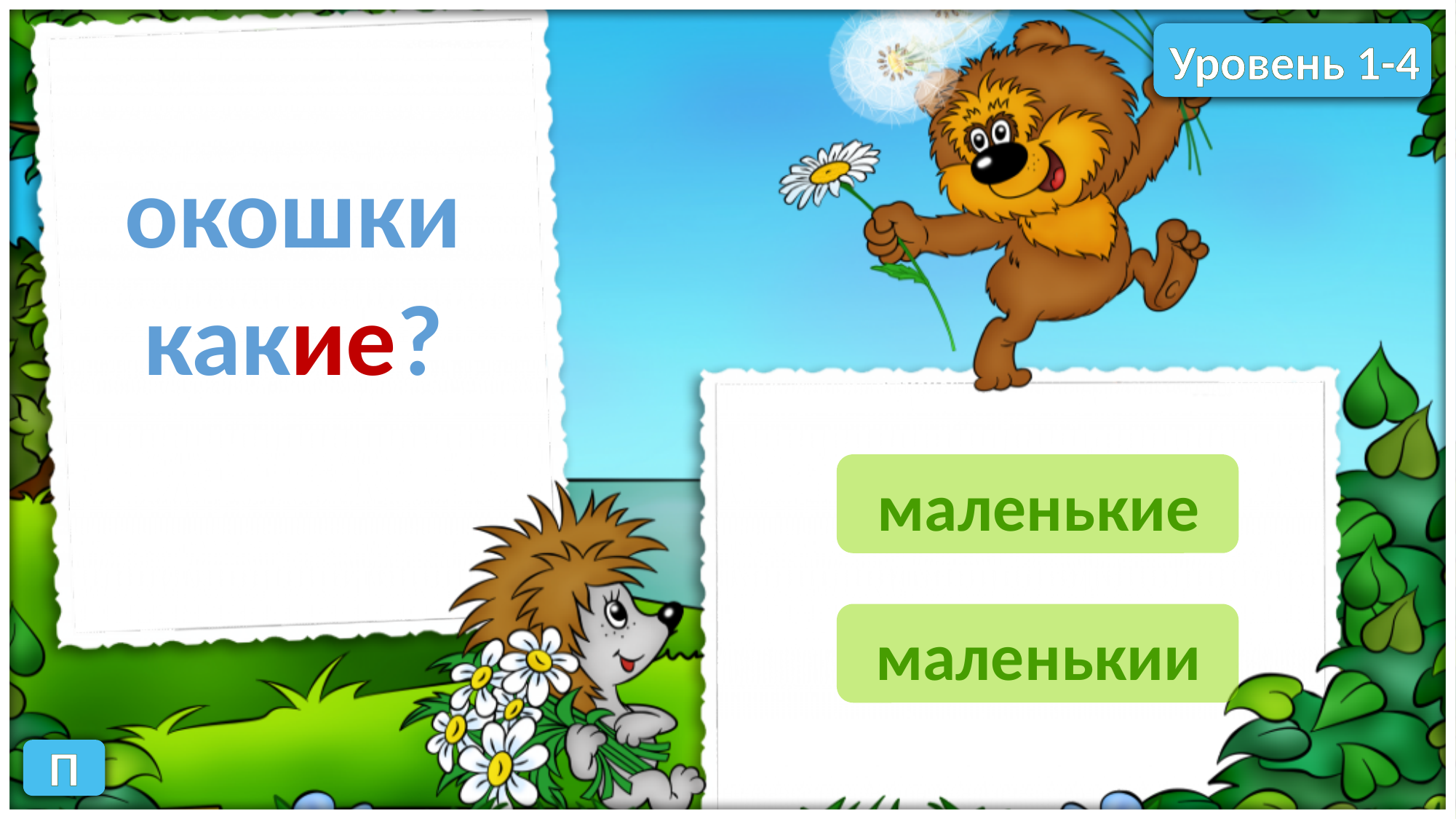

Уровень 1-4
окошки
какие?

маленькие

маленькии
П